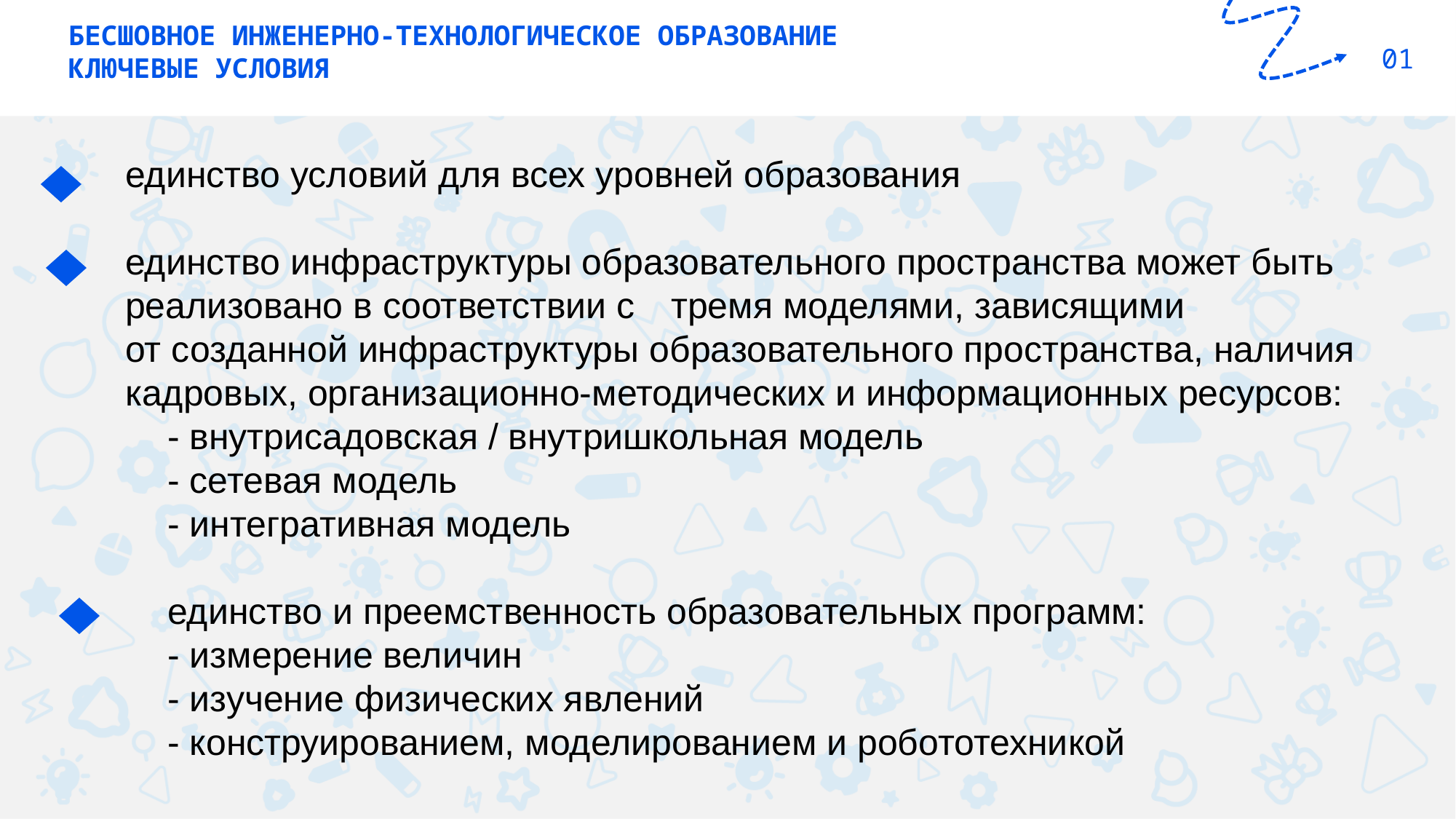

БЕСШОВНОЕ ИНЖЕНЕРНО-ТЕХНОЛОГИЧЕСКОЕ ОБРАЗОВАНИЕ
КЛЮЧЕВЫЕ УСЛОВИЯ

01

единство условий для всех уровней образования

единство инфраструктуры образовательного пространства может быть реализовано в соответствии с 	тремя моделями, зависящими
от созданной инфраструктуры образовательного пространства, наличия кадровых, организационно-методических и информационных ресурсов:
- внутрисадовская / внутришкольная модель
- сетевая модель
- интегративная модель

единство и преемственность образовательных программ:
- измерение величин
- изучение физических явлений
- конструированием, моделированием и робототехникой